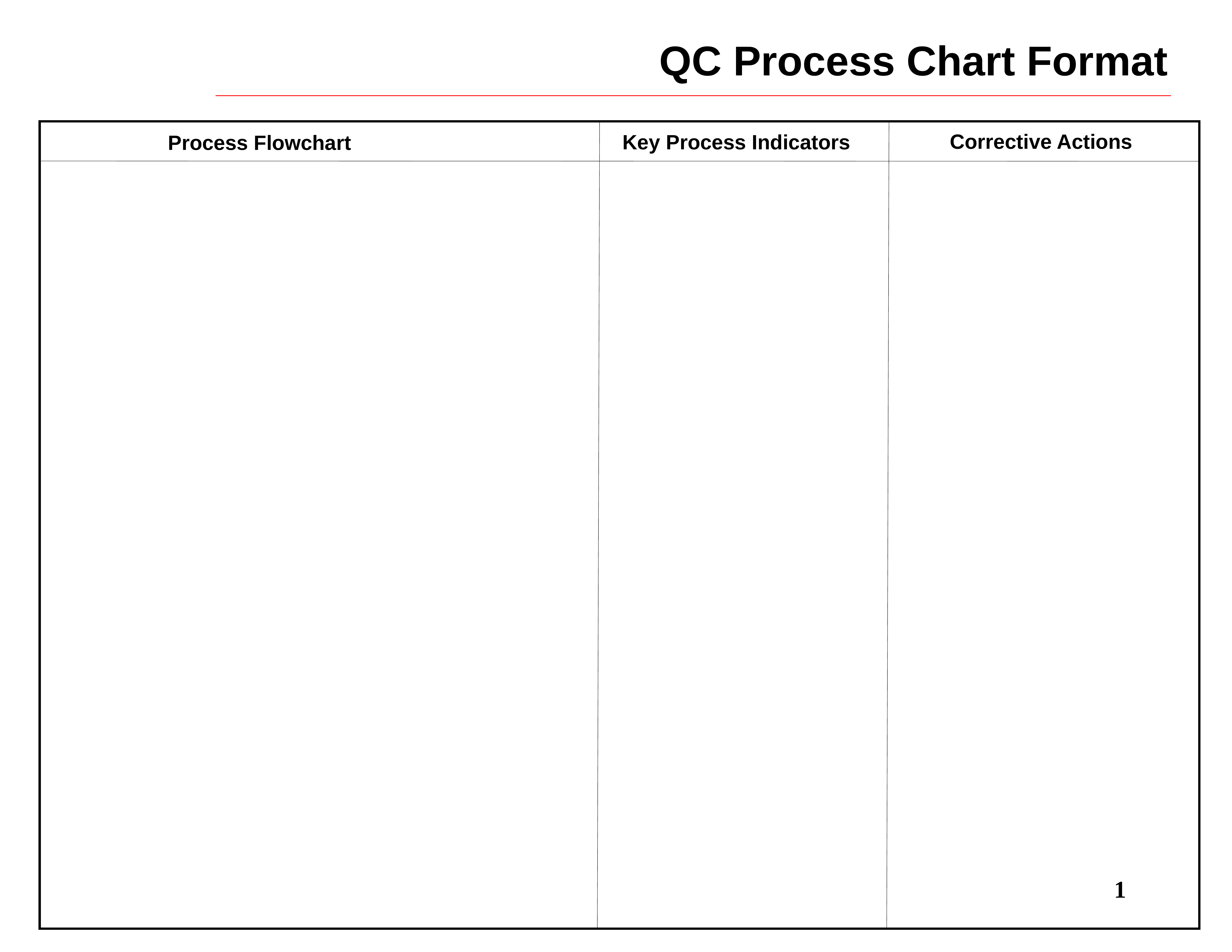

# QC Process Chart Format

Corrective Actions
Key Process Indicators
Process Flowchart

1